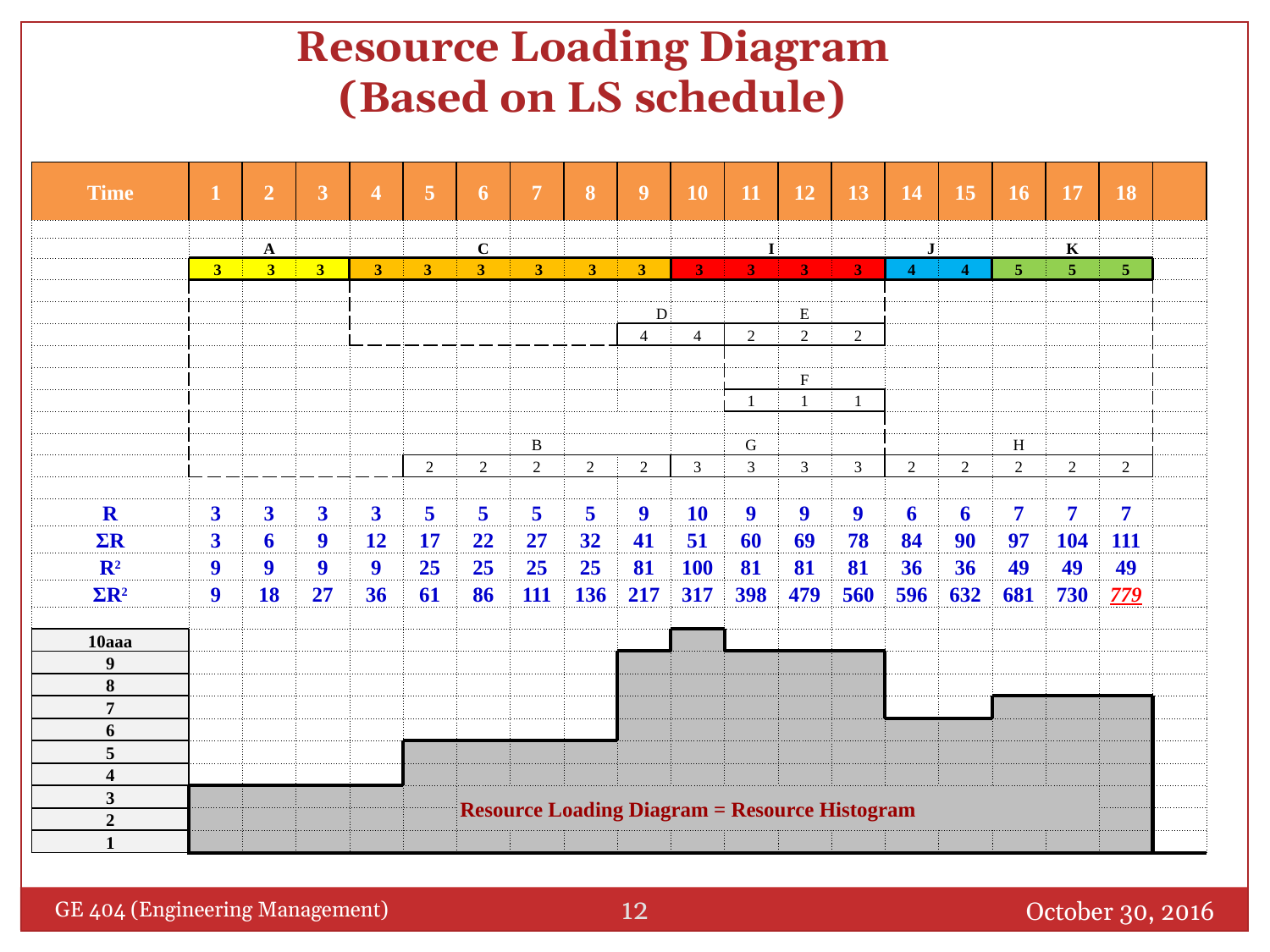

Resource Loading Diagram
(Based on LS schedule)
| Time | 1 | 2 | 3 | 4 | 5 | 6 | 7 | 8 | 9 | 10 | 11 | 12 | 13 | 14 | 15 | 16 | 17 | 18 |  |
| --- | --- | --- | --- | --- | --- | --- | --- | --- | --- | --- | --- | --- | --- | --- | --- | --- | --- | --- | --- |
|  |  |  |  |  |  |  |  |  |  |  |  |  |  |  |  |  |  |  |  |
|  |  | A |  |  |  | C |  |  |  |  | I |  |  | J |  |  | K |  |  |
|  | 3 | 3 | 3 | 3 | 3 | 3 | 3 | 3 | 3 | 3 | 3 | 3 | 3 | 4 | 4 | 5 | 5 | 5 |  |
|  |  |  |  |  |  |  |  |  |  |  |  |  |  |  |  |  |  |  |  |
|  |  |  |  |  |  |  |  |  | D |  |  | E |  |  |  |  |  |  |  |
|  |  |  |  |  |  |  |  |  | 4 | 4 | 2 | 2 | 2 |  |  |  |  |  |  |
|  |  |  |  |  |  |  |  |  |  |  |  |  |  |  |  |  |  |  |  |
|  |  |  |  |  |  |  |  |  |  |  |  | F |  |  |  |  |  |  |  |
|  |  |  |  |  |  |  |  |  |  |  | 1 | 1 | 1 |  |  |  |  |  |  |
|  |  |  |  |  |  |  |  |  |  |  |  |  |  |  |  |  |  |  |  |
|  |  |  |  |  |  |  | B |  |  |  | G |  |  |  |  | H |  |  |  |
|  |  |  |  |  | 2 | 2 | 2 | 2 | 2 | 3 | 3 | 3 | 3 | 2 | 2 | 2 | 2 | 2 |  |
|  |  |  |  |  |  |  |  |  |  |  |  |  |  |  |  |  |  |  |  |
| R | 3 | 3 | 3 | 3 | 5 | 5 | 5 | 5 | 9 | 10 | 9 | 9 | 9 | 6 | 6 | 7 | 7 | 7 |  |
| ΣR | 3 | 6 | 9 | 12 | 17 | 22 | 27 | 32 | 41 | 51 | 60 | 69 | 78 | 84 | 90 | 97 | 104 | 111 |  |
| R2 | 9 | 9 | 9 | 9 | 25 | 25 | 25 | 25 | 81 | 100 | 81 | 81 | 81 | 36 | 36 | 49 | 49 | 49 |  |
| ΣR2 | 9 | 18 | 27 | 36 | 61 | 86 | 111 | 136 | 217 | 317 | 398 | 479 | 560 | 596 | 632 | 681 | 730 | 779 |  |
|  |  |  |  |  |  |  |  |  |  |  |  |  |  |  |  |  |  |  |  |
| 10aaa |  |  |  |  |  |  |  |  |  |  |  |  |  |  |  |  |  |  |  |
| 9 |  |  |  |  |  |  |  |  |  |  |  |  |  |  |  |  |  |  |  |
| 8 |  |  |  |  |  |  |  |  |  |  |  |  |  |  |  |  |  |  |  |
| 7 |  |  |  |  |  |  |  |  |  |  |  |  |  |  |  |  |  |  |  |
| 6 |  |  |  |  |  |  |  |  |  |  |  |  |  |  |  |  |  |  |  |
| 5 |  |  |  |  |  |  |  |  |  |  |  |  |  |  |  |  |  |  |  |
| 4 |  |  |  |  |  |  |  |  |  |  |  |  |  |  |  |  |  |  |  |
| 3 |  |  |  |  |  | Resource Loading Diagram = Resource Histogram |  |  |  |  |  |  |  |  |  |  |  |  |  |
| 2 |  |  |  |  |  |  |  |  |  |  |  |  |  |  |  |  |  |  |  |
| 1 |  |  |  |  |  |  |  |  |  |  |  |  |  |  |  |  |  |  |  |
12
October 30, 2016
GE 404 (Engineering Management)